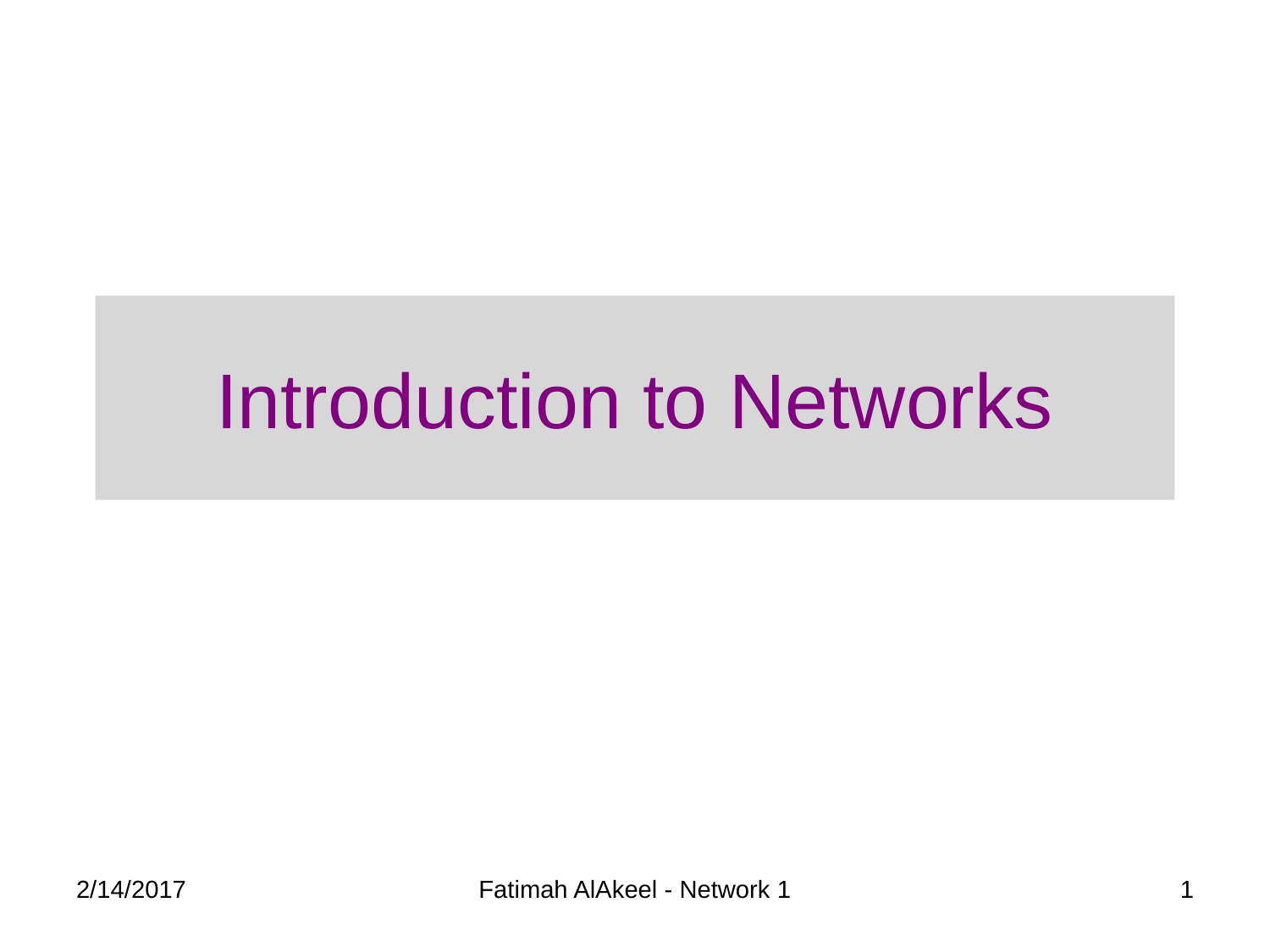

# Introduction to Networks
2/14/2017
Fatimah AlAkeel - Network 1
1